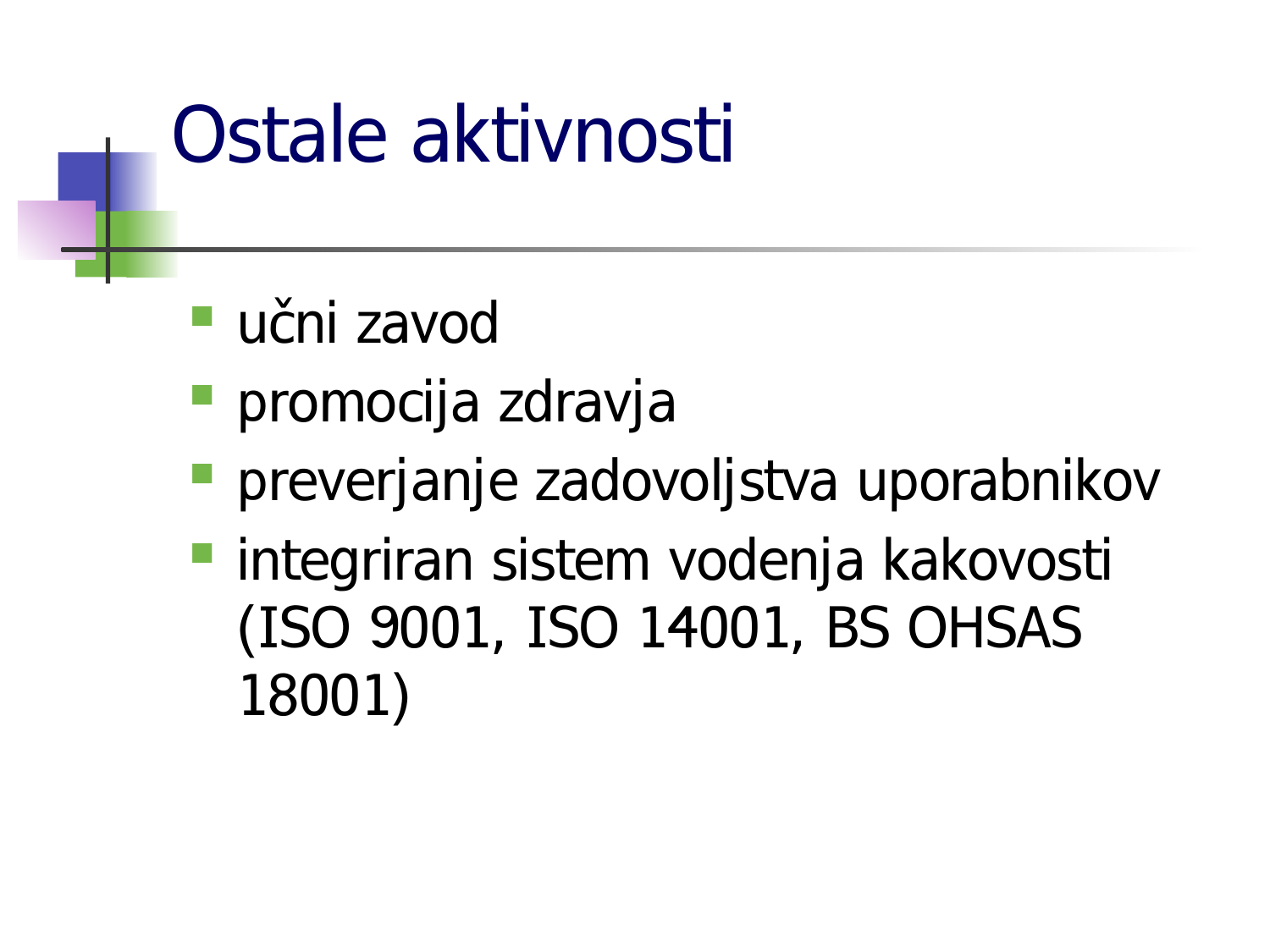

# Ostale aktivnosti
učni zavod
promocija zdravja
preverjanje zadovoljstva uporabnikov
integriran sistem vodenja kakovosti (ISO 9001, ISO 14001, BS OHSAS 18001)